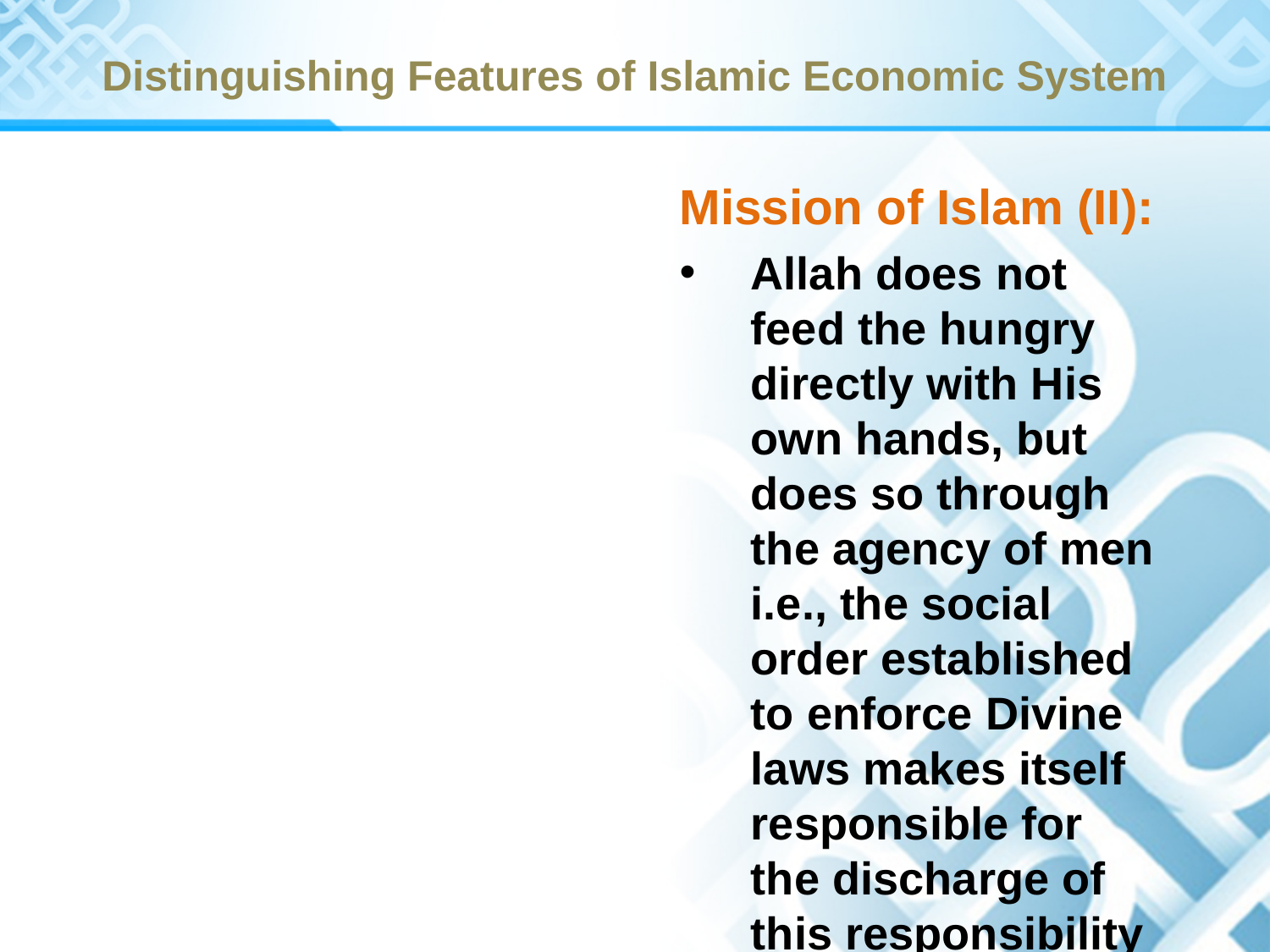

Distinguishing Features of Islamic Economic System
Mission of Islam (II):
Allah does not feed the hungry directly with His own hands, but does so through the agency of men i.e., the social order established to enforce Divine laws makes itself responsible for the discharge of this responsibility